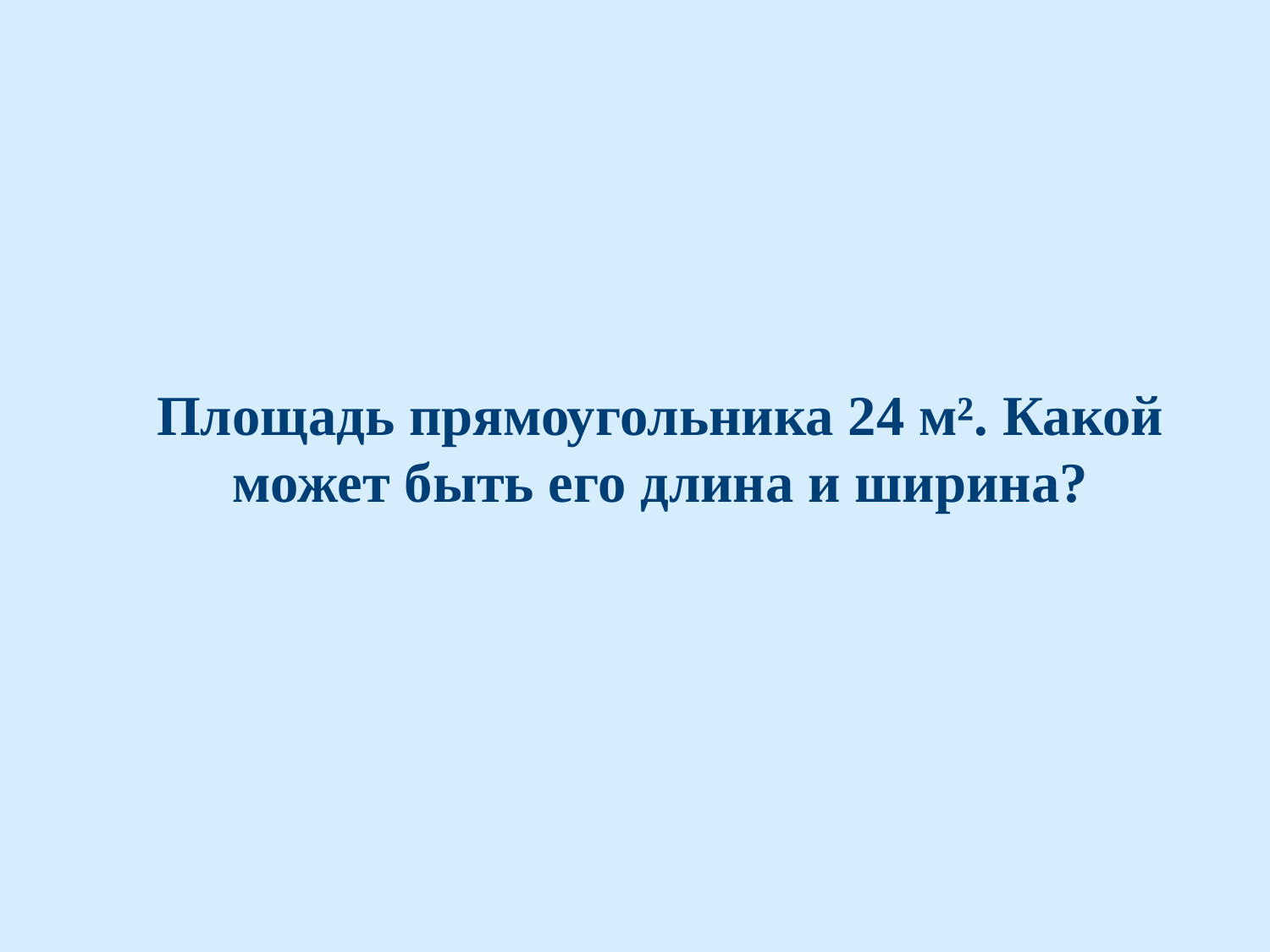

# Площадь прямоугольника 24 м². Какой может быть его длина и ширина?